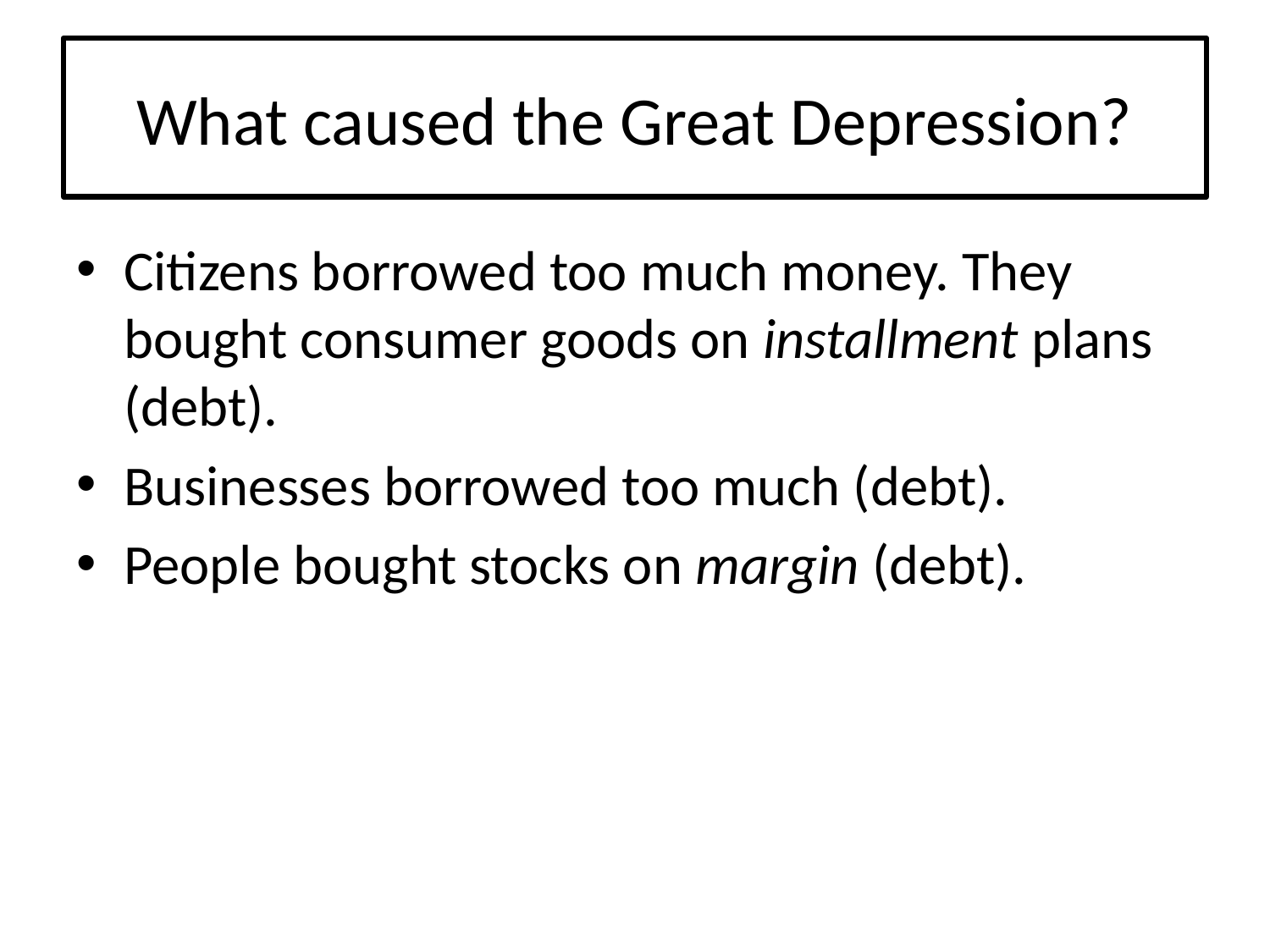

# What caused the Great Depression?
Citizens borrowed too much money. They bought consumer goods on installment plans (debt).
Businesses borrowed too much (debt).
People bought stocks on margin (debt).